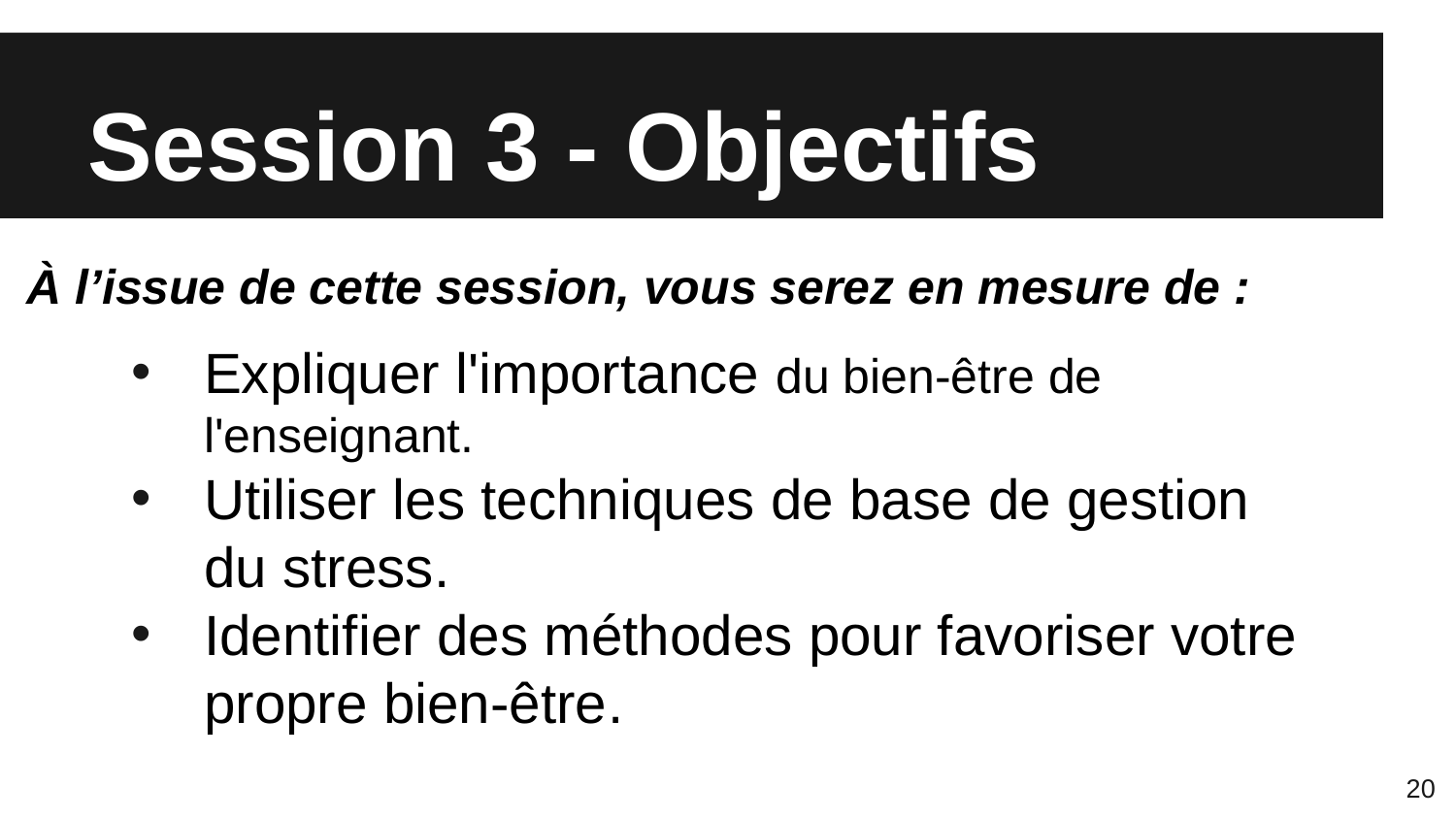

# Session 3 - Objectifs
À l’issue de cette session, vous serez en mesure de :
Expliquer l'importance du bien-être de l'enseignant.
Utiliser les techniques de base de gestion du stress.
Identifier des méthodes pour favoriser votre propre bien-être.
20